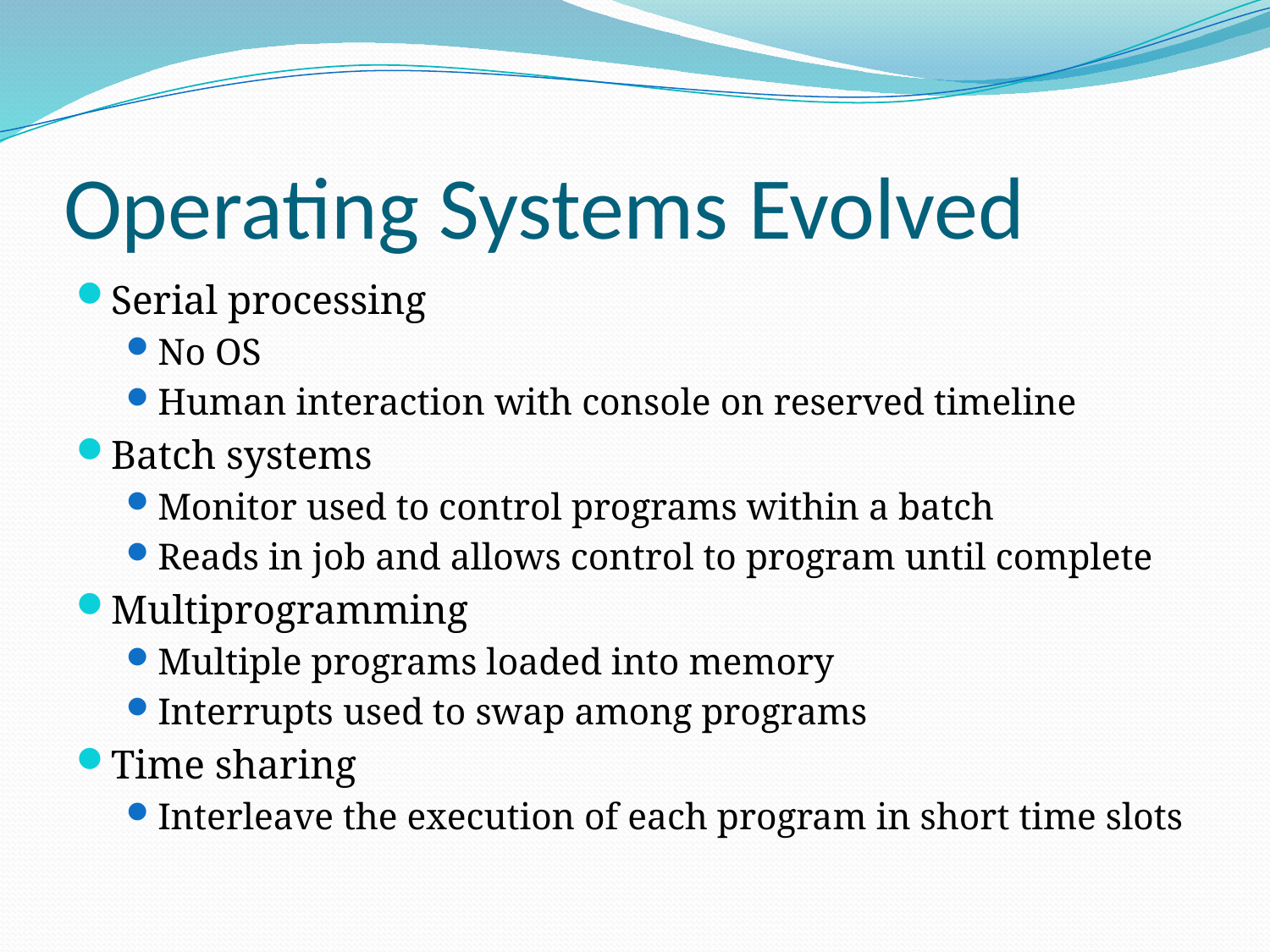

# Operating Systems Evolved
Serial processing
No OS
Human interaction with console on reserved timeline
Batch systems
Monitor used to control programs within a batch
Reads in job and allows control to program until complete
Multiprogramming
Multiple programs loaded into memory
Interrupts used to swap among programs
Time sharing
Interleave the execution of each program in short time slots